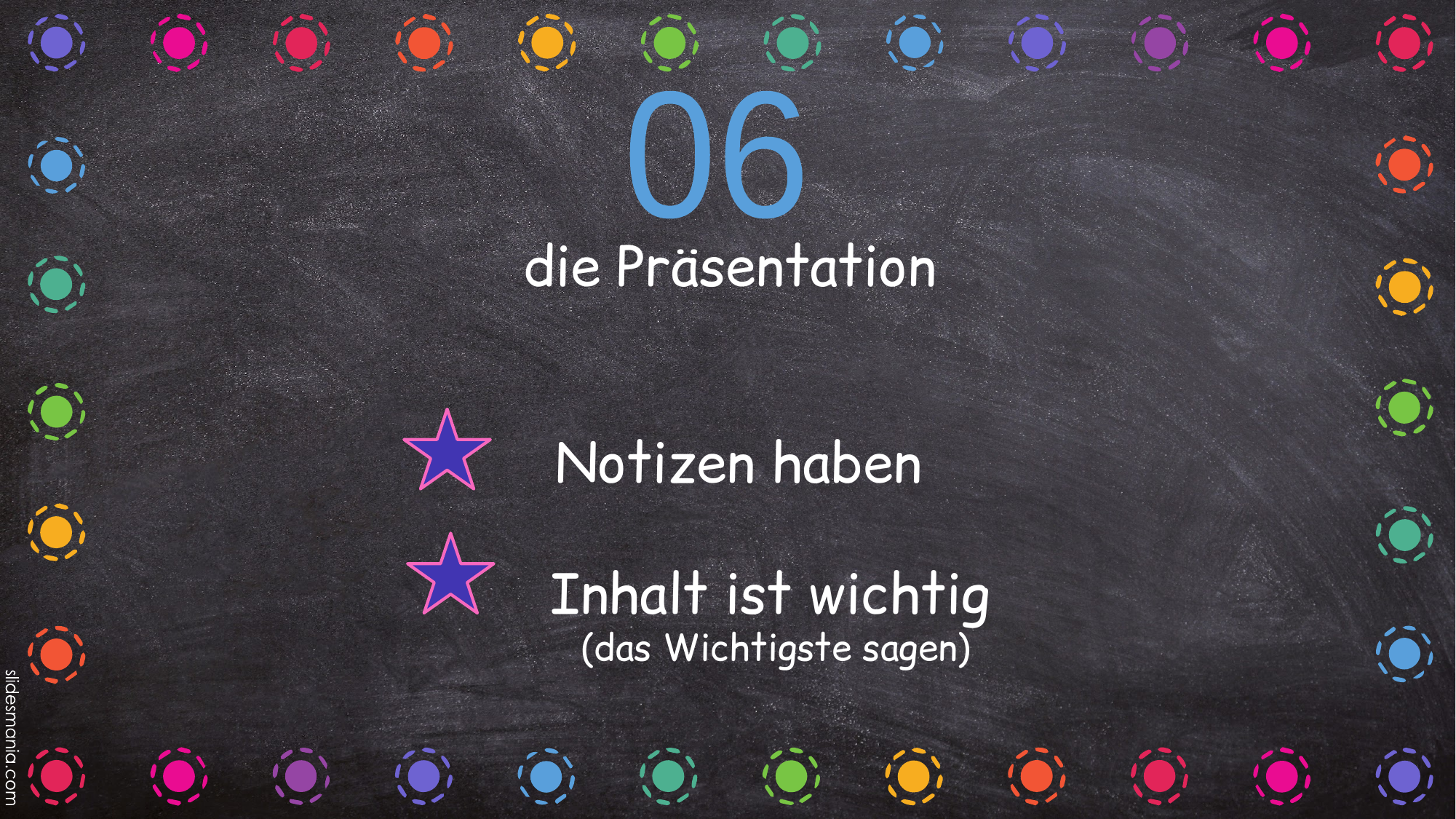

06
# die Präsentation Notizen haben Inhalt ist wichtig (das Wichtigste sagen)